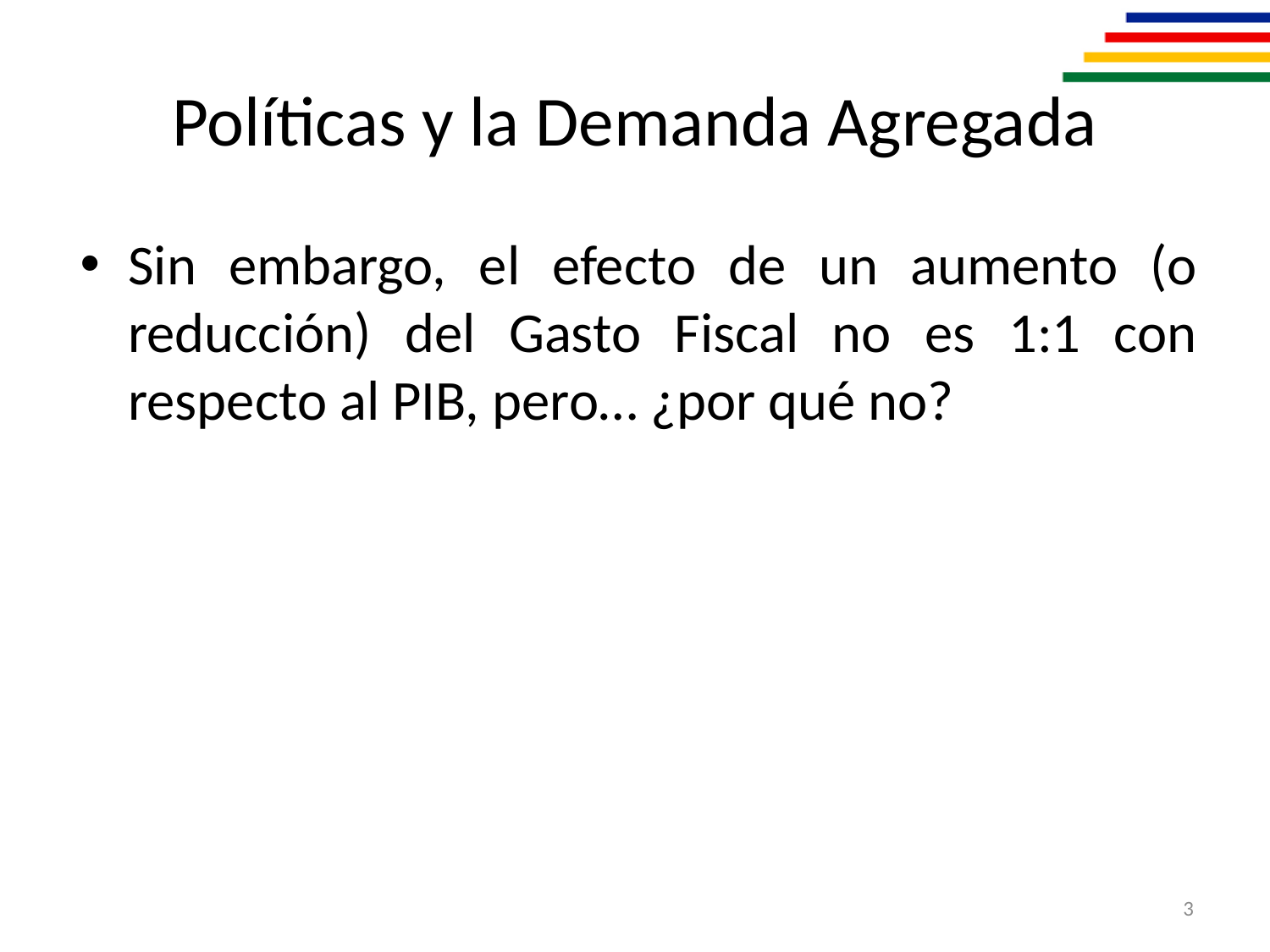

# Políticas y la Demanda Agregada
Sin embargo, el efecto de un aumento (o reducción) del Gasto Fiscal no es 1:1 con respecto al PIB, pero… ¿por qué no?
3